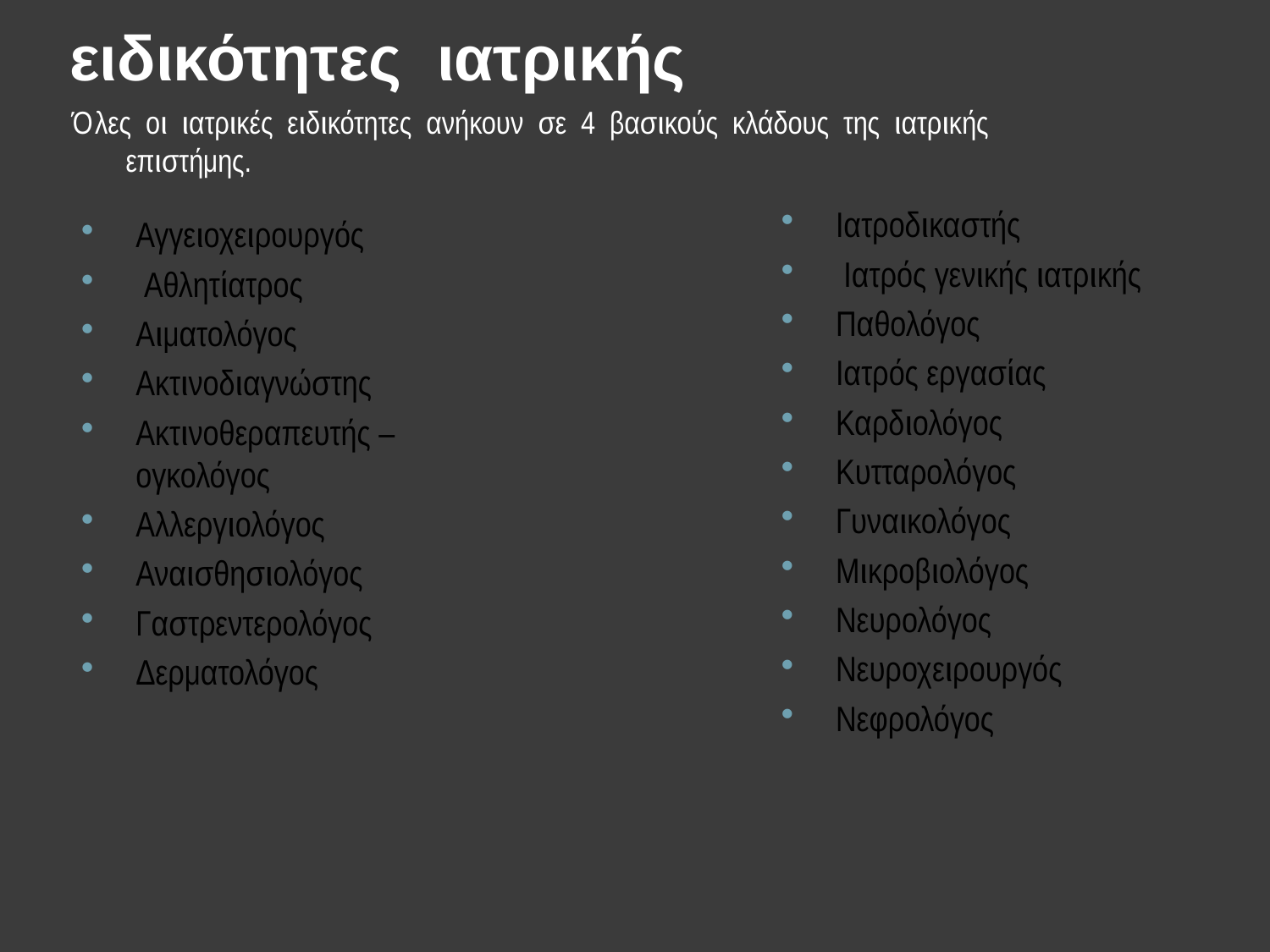

# ειδικότητες  ιατρικής
Όλες  οι  ιατρικές  ειδικότητες  ανήκουν  σε  4  βασικούς  κλάδους  της  ιατρικής  επιστήμης.

Ιατροδικαστής
 Ιατρός γενικής ιατρικής
Παθολόγος
Ιατρός εργασίας
Καρδιολόγος
Κυτταρολόγος
Γυναικολόγος
Μικροβιολόγος
Νευρολόγος
Νευροχειρουργός
Νεφρολόγος

Αγγειοχειρουργός
 Αθλητίατρος
Αιματολόγος
Ακτινοδιαγνώστης
Ακτινοθεραπευτής – ογκολόγος
Αλλεργιολόγος
Αναισθησιολόγος
Γαστρεντερολόγος
Δερματολόγος